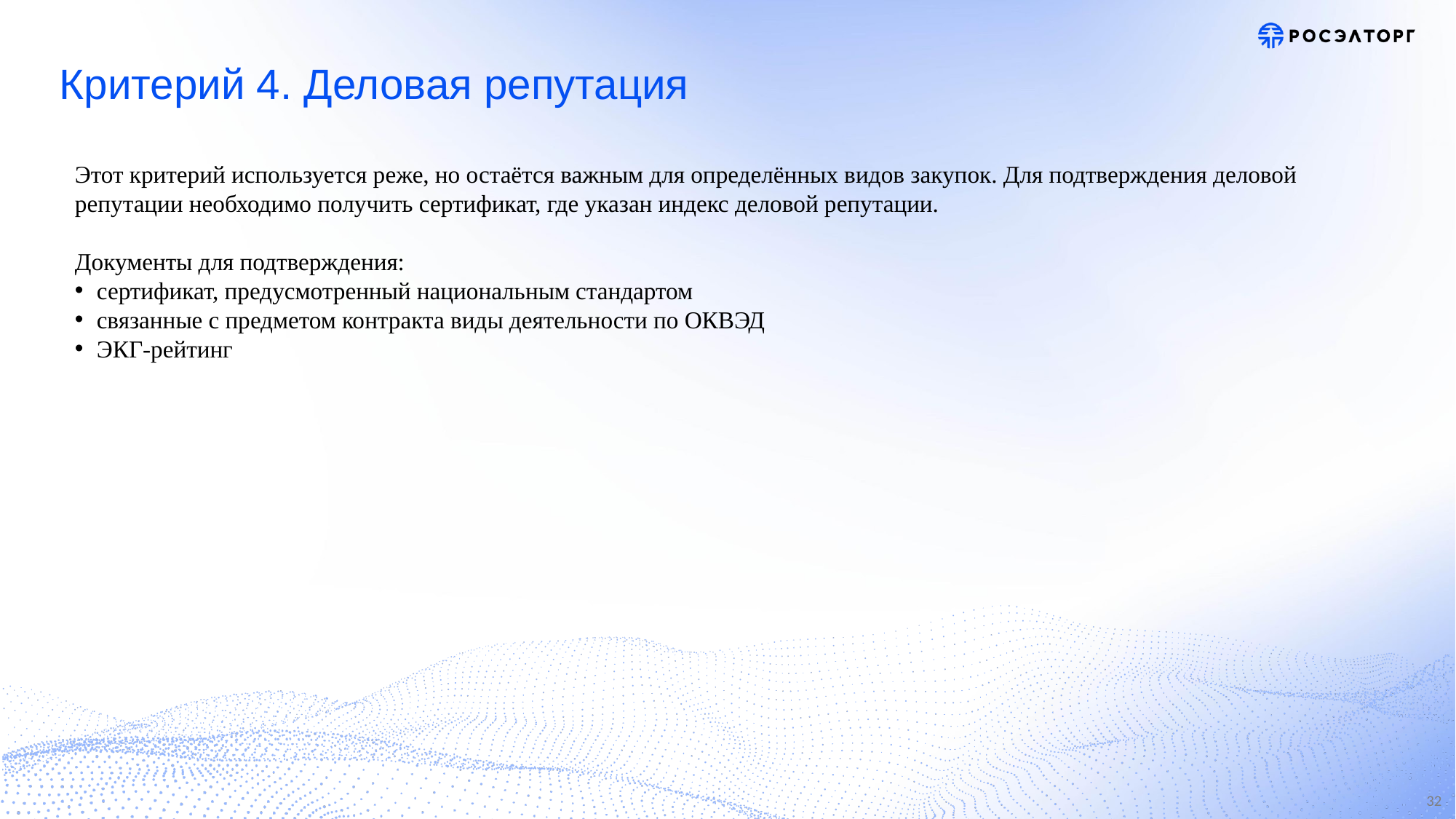

# Критерий 4. Деловая репутация
Этот критерий используется реже, но остаётся важным для определённых видов закупок. Для подтверждения деловой репутации необходимо получить сертификат, где указан индекс деловой репутации.

Документы для подтверждения:
сертификат, предусмотренный национальным стандартом
связанные с предметом контракта виды деятельности по ОКВЭД
ЭКГ-рейтинг